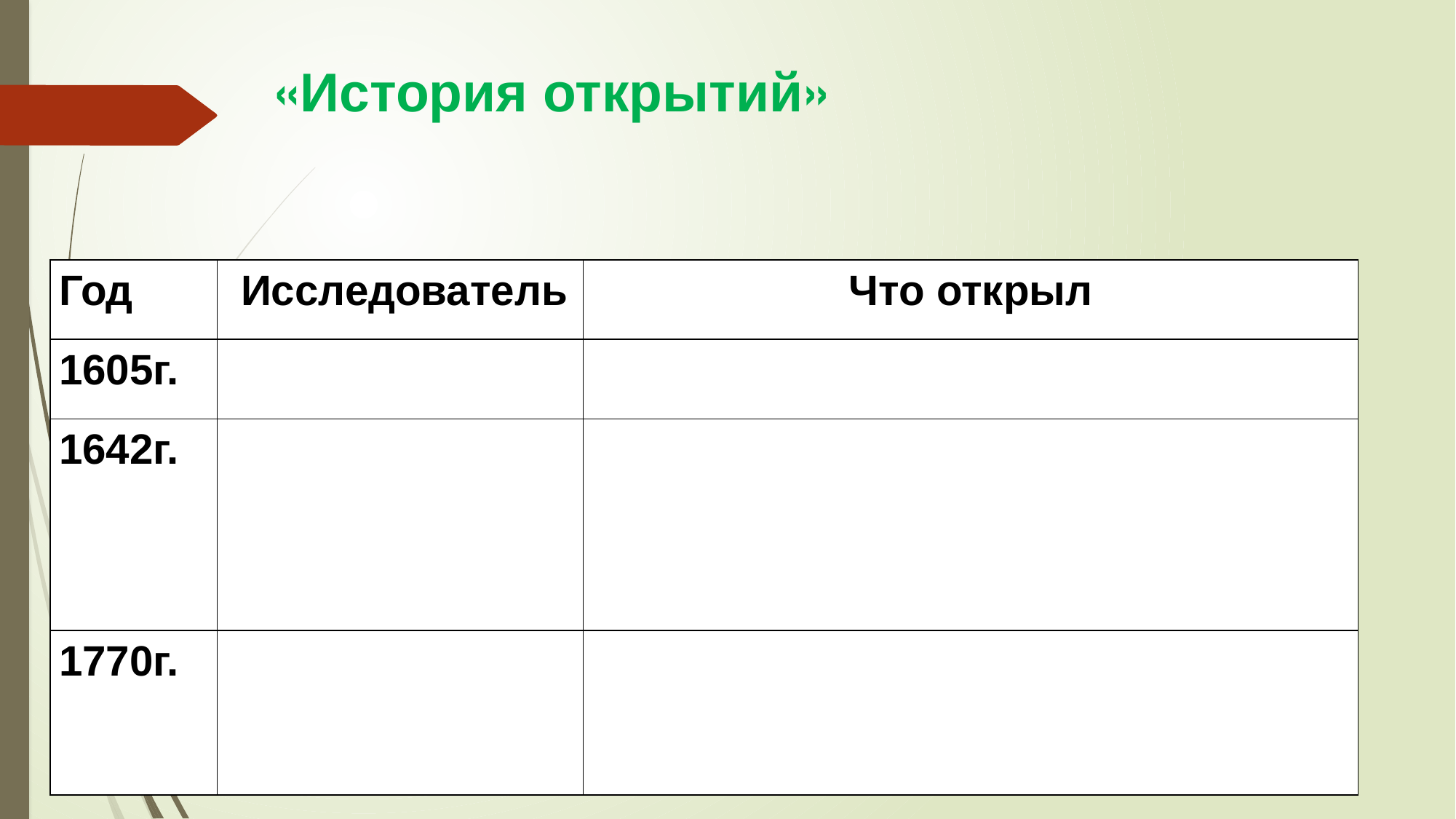

# «История открытий»
| Год | Исследователь | Что открыл |
| --- | --- | --- |
| 1605г. |  |  |
| 1642г. |  |  |
| 1770г. |  |  |